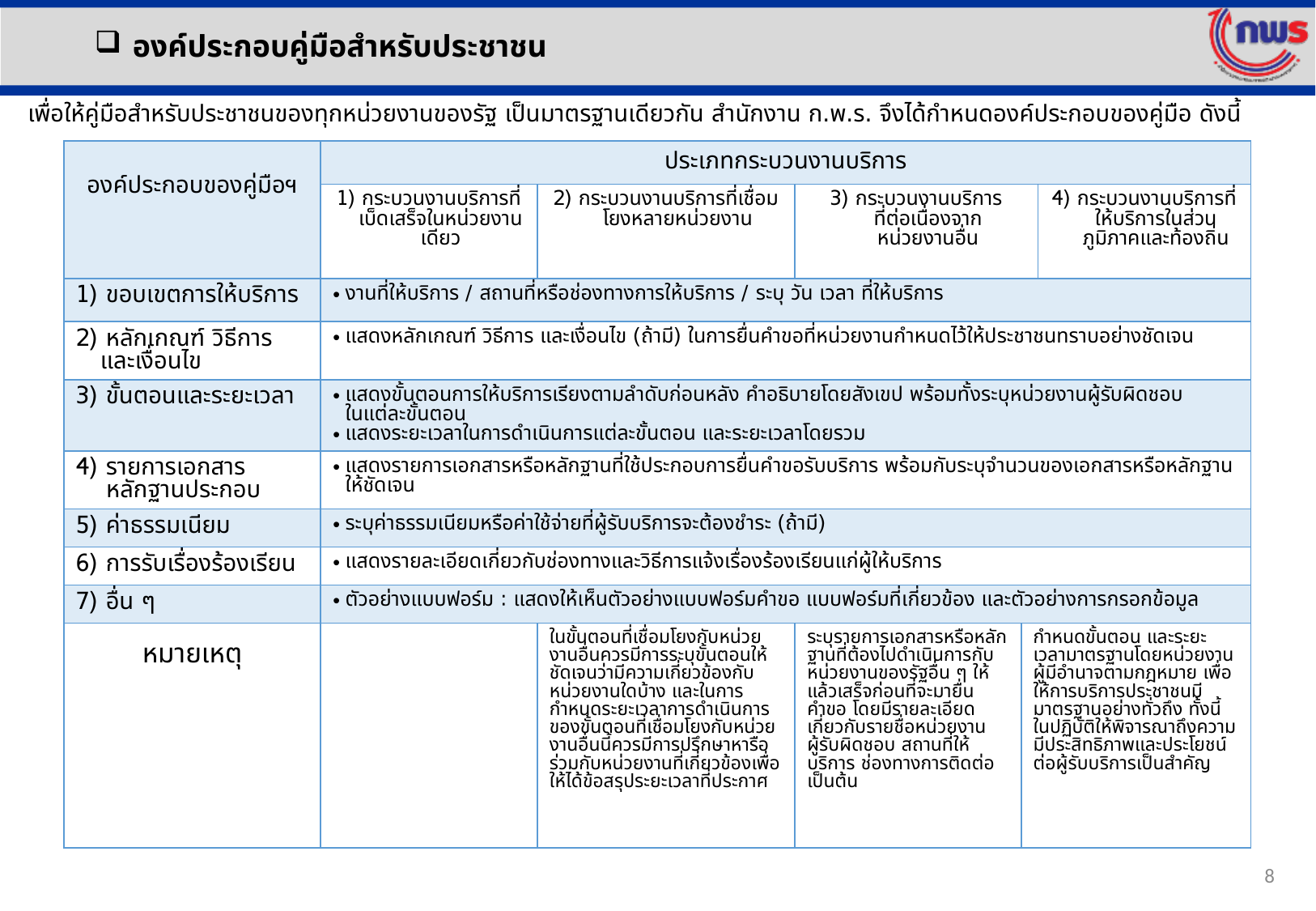

องค์ประกอบคู่มือสำหรับประชาชน
เพื่อให้คู่มือสำหรับประชาชนของทุกหน่วยงานของรัฐ เป็นมาตรฐานเดียวกัน สำนักงาน ก.พ.ร. จึงได้กำหนดองค์ประกอบของคู่มือ ดังนี้
| องค์ประกอบของคู่มือฯ | ประเภทกระบวนงานบริการ |  |  |  |  |
| --- | --- | --- | --- | --- | --- |
|  | 1) กระบวนงานบริการที่เบ็ดเสร็จในหน่วยงานเดียว | 2) กระบวนงานบริการที่เชื่อมโยงหลายหน่วยงาน | 3) กระบวนงานบริการ ที่ต่อเนื่องจาก หน่วยงานอื่น |  | 4) กระบวนงานบริการที่ให้บริการในส่วนภูมิภาคและท้องถิ่น |
| 1) ขอบเขตการให้บริการ | งานที่ให้บริการ / สถานที่หรือช่องทางการให้บริการ / ระบุ วัน เวลา ที่ให้บริการ |  |  |  |  |
| 2) หลักเกณฑ์ วิธีการ และเงื่อนไข | แสดงหลักเกณฑ์ วิธีการ และเงื่อนไข (ถ้ามี) ในการยื่นคำขอที่หน่วยงานกำหนดไว้ให้ประชาชนทราบอย่างชัดเจน |  |  |  |  |
| 3) ขั้นตอนและระยะเวลา | แสดงขั้นตอนการให้บริการเรียงตามลำดับก่อนหลัง คำอธิบายโดยสังเขป พร้อมทั้งระบุหน่วยงานผู้รับผิดชอบ ในแต่ละขั้นตอน แสดงระยะเวลาในการดำเนินการแต่ละขั้นตอน และระยะเวลาโดยรวม |  |  |  |  |
| 4) รายการเอกสาร หลักฐานประกอบ | แสดงรายการเอกสารหรือหลักฐานที่ใช้ประกอบการยื่นคำขอรับบริการ พร้อมกับระบุจำนวนของเอกสารหรือหลักฐานให้ชัดเจน |  |  |  |  |
| 5) ค่าธรรมเนียม | ระบุค่าธรรมเนียมหรือค่าใช้จ่ายที่ผู้รับบริการจะต้องชำระ (ถ้ามี) |  |  |  |  |
| 6) การรับเรื่องร้องเรียน | แสดงรายละเอียดเกี่ยวกับช่องทางและวิธีการแจ้งเรื่องร้องเรียนแก่ผู้ให้บริการ |  |  |  |  |
| 7) อื่น ๆ | ตัวอย่างแบบฟอร์ม : แสดงให้เห็นตัวอย่างแบบฟอร์มคำขอ แบบฟอร์มที่เกี่ยวข้อง และตัวอย่างการกรอกข้อมูล |  |  |  |  |
| หมายเหตุ |  | ในขั้นตอนที่เชื่อมโยงกับหน่วยงานอื่นควรมีการระบุขั้นตอนให้ชัดเจนว่ามีความเกี่ยวข้องกับหน่วยงานใดบ้าง และในการกำหนดระยะเวลาการดำเนินการของขั้นตอนที่เชื่อมโยงกับหน่วยงานอื่นนี้ควรมีการปรึกษาหารือร่วมกับหน่วยงานที่เกี่ยวข้องเพื่อให้ได้ข้อสรุประยะเวลาที่ประกาศ | ระบุรายการเอกสารหรือหลักฐานที่ต้องไปดำเนินการกับหน่วยงานของรัฐอื่น ๆ ให้แล้วเสร็จก่อนที่จะมายื่นคำขอ โดยมีรายละเอียดเกี่ยวกับรายชื่อหน่วยงานผู้รับผิดชอบ สถานที่ให้บริการ ช่องทางการติดต่อ เป็นต้น | กำหนดขั้นตอน และระยะเวลามาตรฐานโดยหน่วยงานผู้มีอำนาจตามกฎหมาย เพื่อให้การบริการประชาชนมีมาตรฐานอย่างทั่วถึง ทั้งนี้ ในปฏิบัติให้พิจารณาถึงความมีประสิทธิภาพและประโยชน์ต่อผู้รับบริการเป็นสำคัญ |  |
8